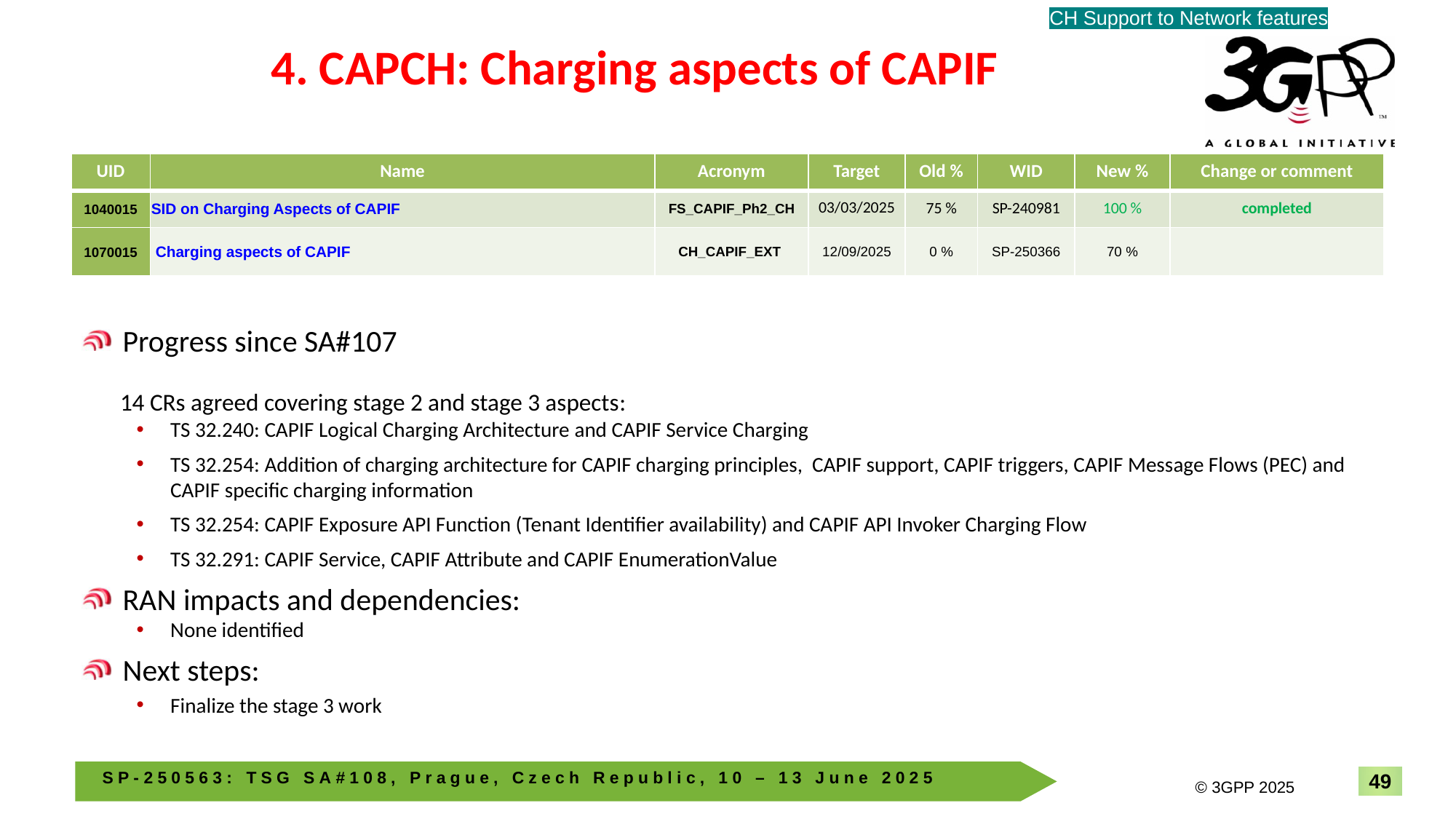

CH Support to Network features
# 4. CAPCH: Charging aspects of CAPIF
| UID | Name | Acronym | Target | Old % | WID | New % | Change or comment |
| --- | --- | --- | --- | --- | --- | --- | --- |
| 1040015 | SID on Charging Aspects of CAPIF | FS\_CAPIF\_Ph2\_CH | 03/03/2025 | 75 % | SP-240981 | 100 % | completed |
| 1070015 | Charging aspects of CAPIF | CH\_CAPIF\_EXT | 12/09/2025 | 0 % | SP-250366 | 70 % |  |
Progress since SA#107

       14 CRs agreed covering stage 2 and stage 3 aspects:
TS 32.240: CAPIF Logical Charging Architecture and CAPIF Service Charging
TS 32.254: Addition of charging architecture for CAPIF charging principles,  CAPIF support, CAPIF triggers, CAPIF Message Flows (PEC) and CAPIF specific charging information
TS 32.254: CAPIF Exposure API Function (Tenant Identifier availability) and CAPIF API Invoker Charging Flow
TS 32.291: CAPIF Service, CAPIF Attribute and CAPIF EnumerationValue
RAN impacts and dependencies:
None identified
Next steps:
Finalize the stage 3 work